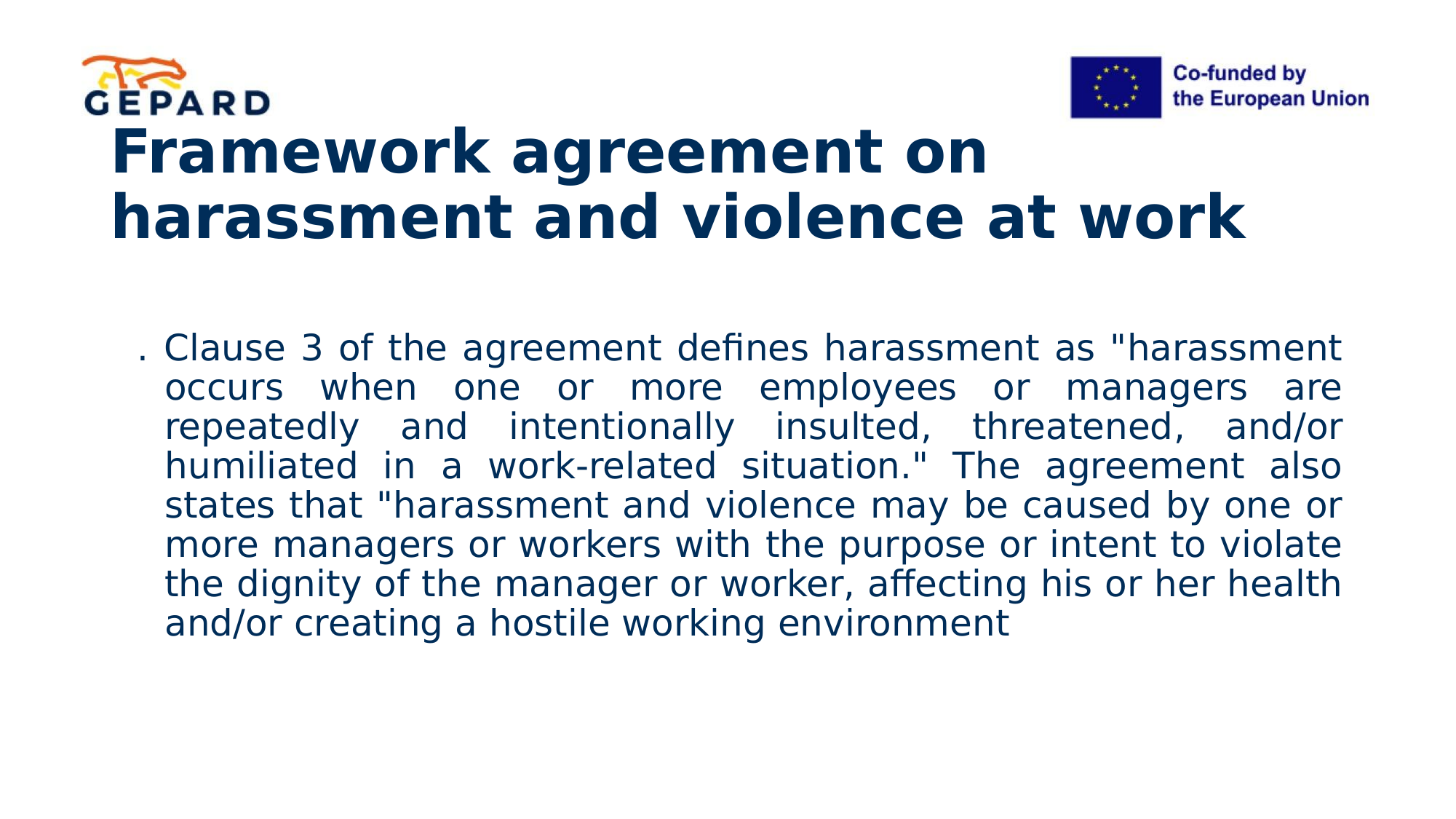

# Framework agreement on harassment and violence at work
. Clause 3 of the agreement defines harassment as "harassment occurs when one or more employees or managers are repeatedly and intentionally insulted, threatened, and/or humiliated in a work-related situation." The agreement also states that "harassment and violence may be caused by one or more managers or workers with the purpose or intent to violate the dignity of the manager or worker, affecting his or her health and/or creating a hostile working environment